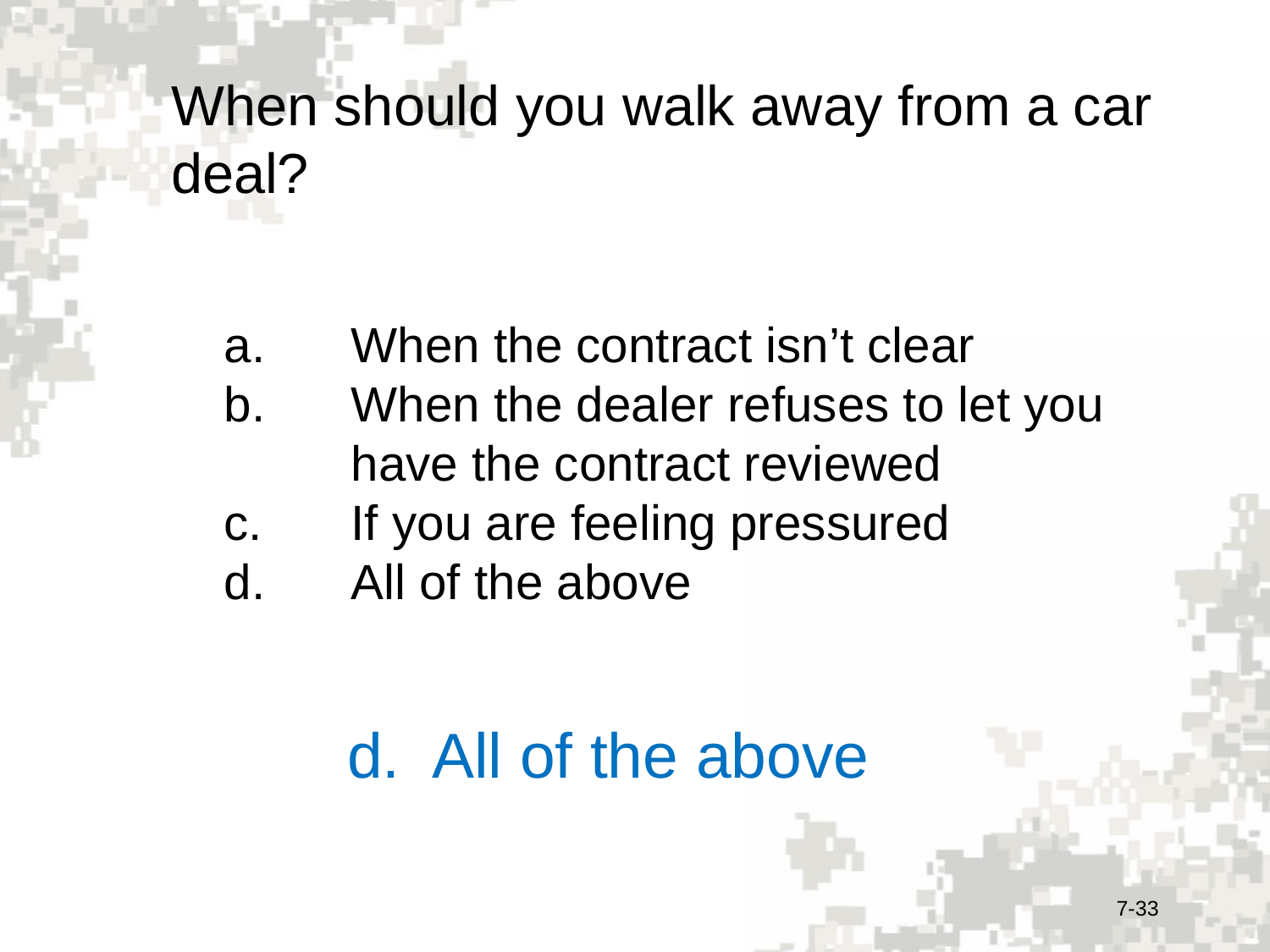

When should you walk away from a car deal?
a.  	When the contract isn’t clear
b.	When the dealer refuses to let you 	have the contract reviewed
c.	If you are feeling pressured
d.	All of the above
d.  All of the above
7-33